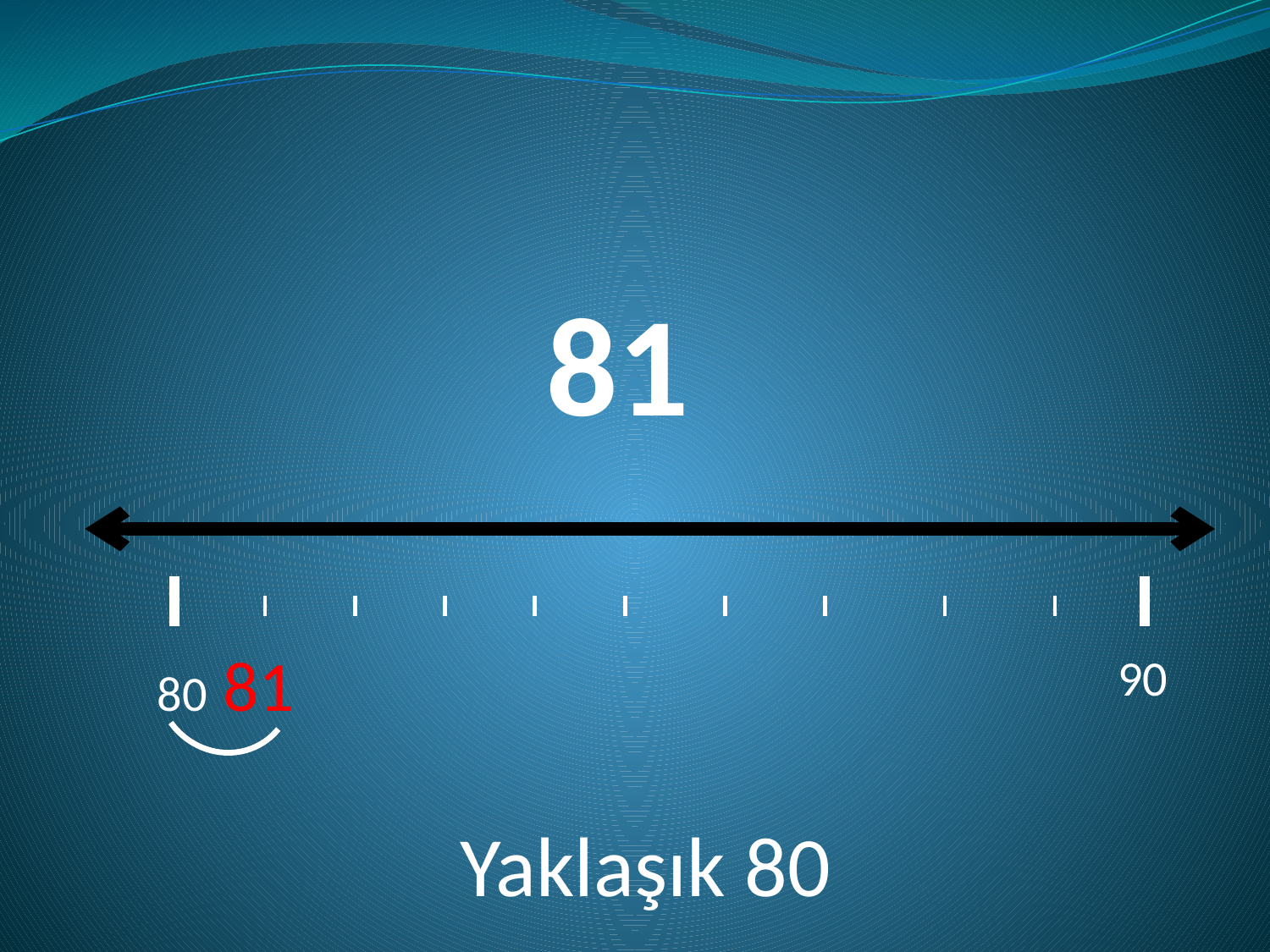

# 81

 81
90
80
Yaklaşık 80